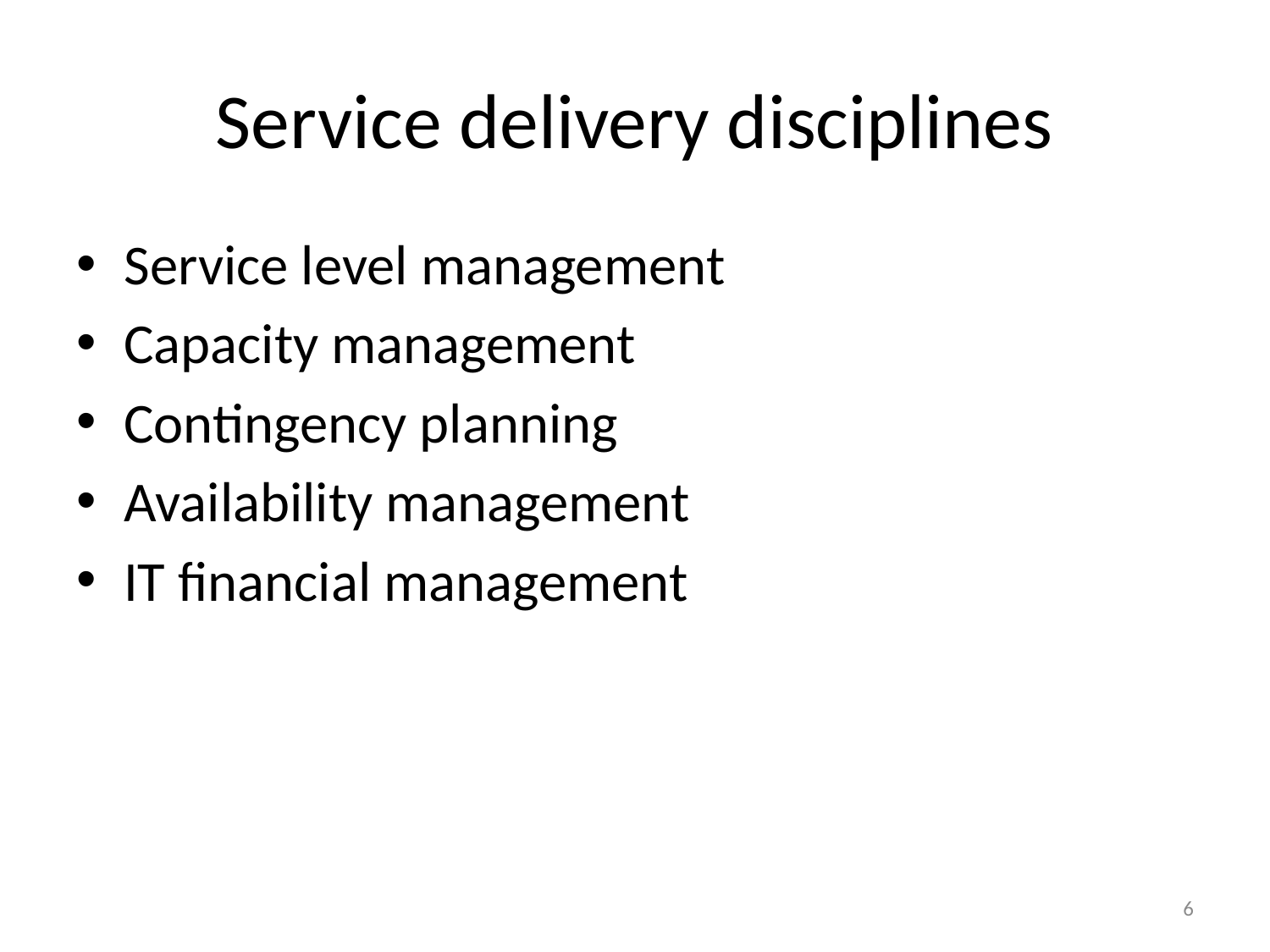

# Service delivery disciplines
Service level management
Capacity management
Contingency planning
Availability management
IT financial management
6